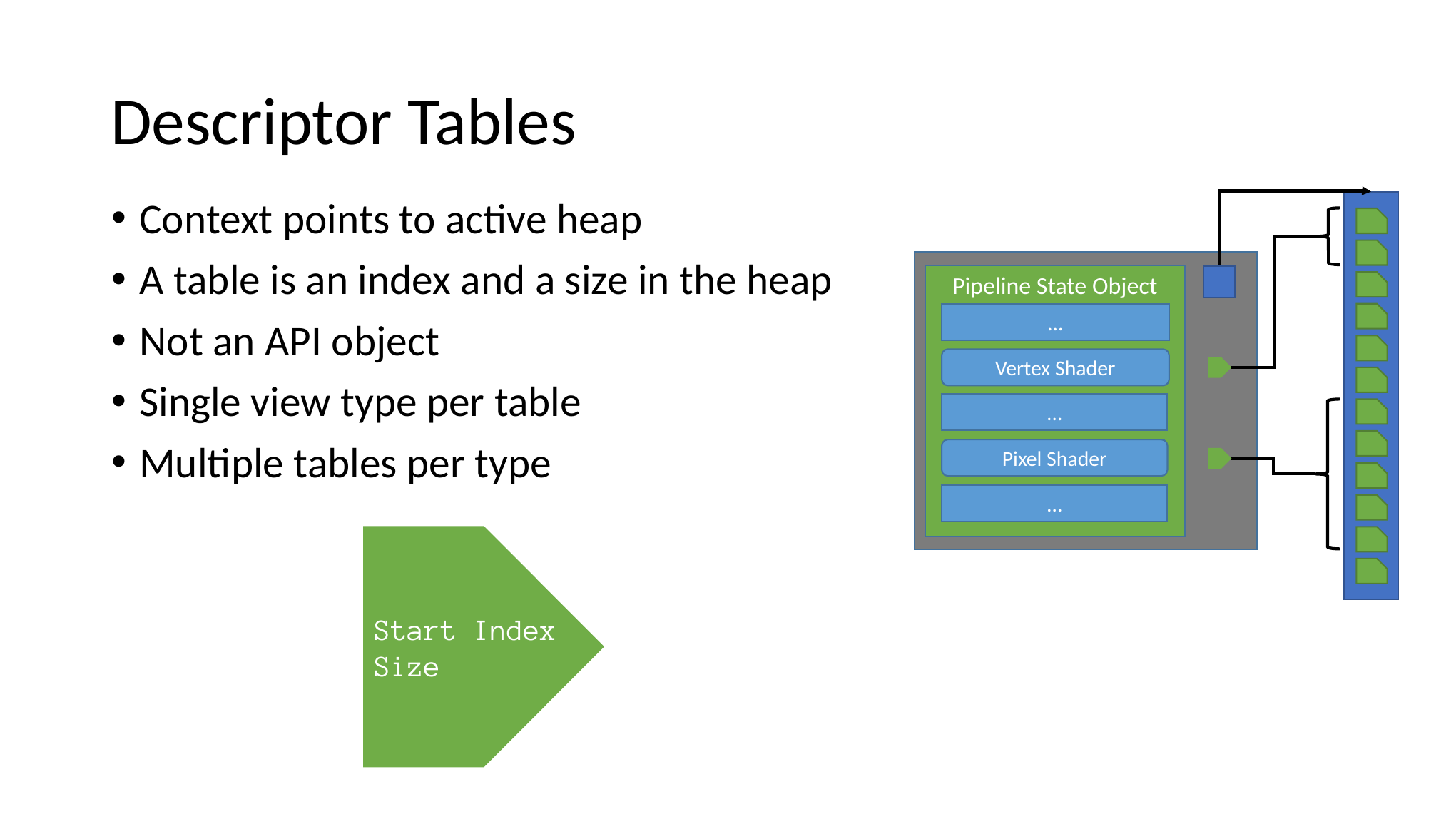

# Descriptor Tables
Context points to active heap
A table is an index and a size in the heap
Not an API object
Single view type per table
Multiple tables per type

Pipeline State Object

…

Vertex Shader

…

Pixel Shader

…

Start Index
Size